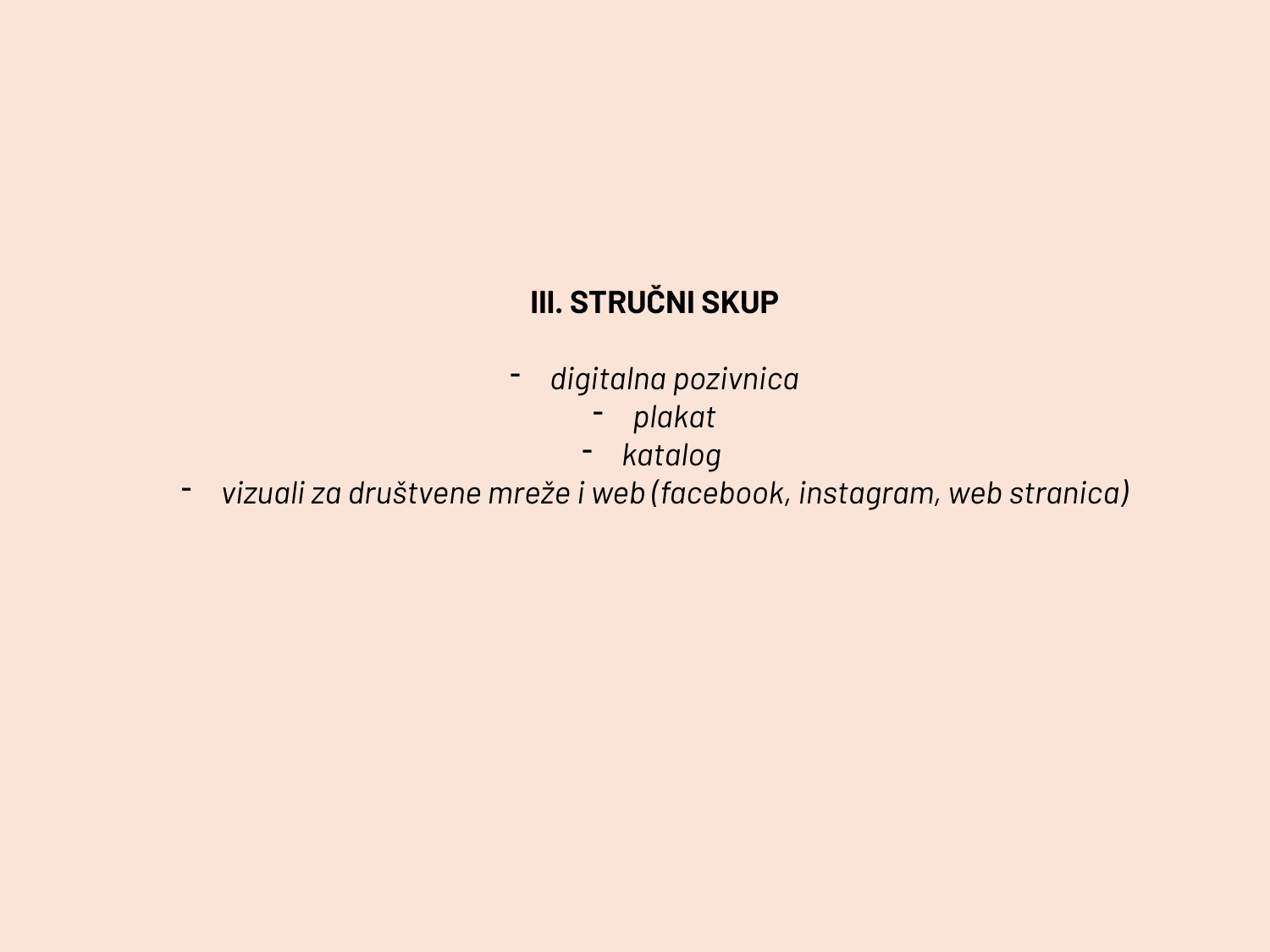

III. STRUČNI SKUP

digitalna pozivnica
plakat
katalog
vizuali za društvene mreže i web (facebook, instagram, web stranica)